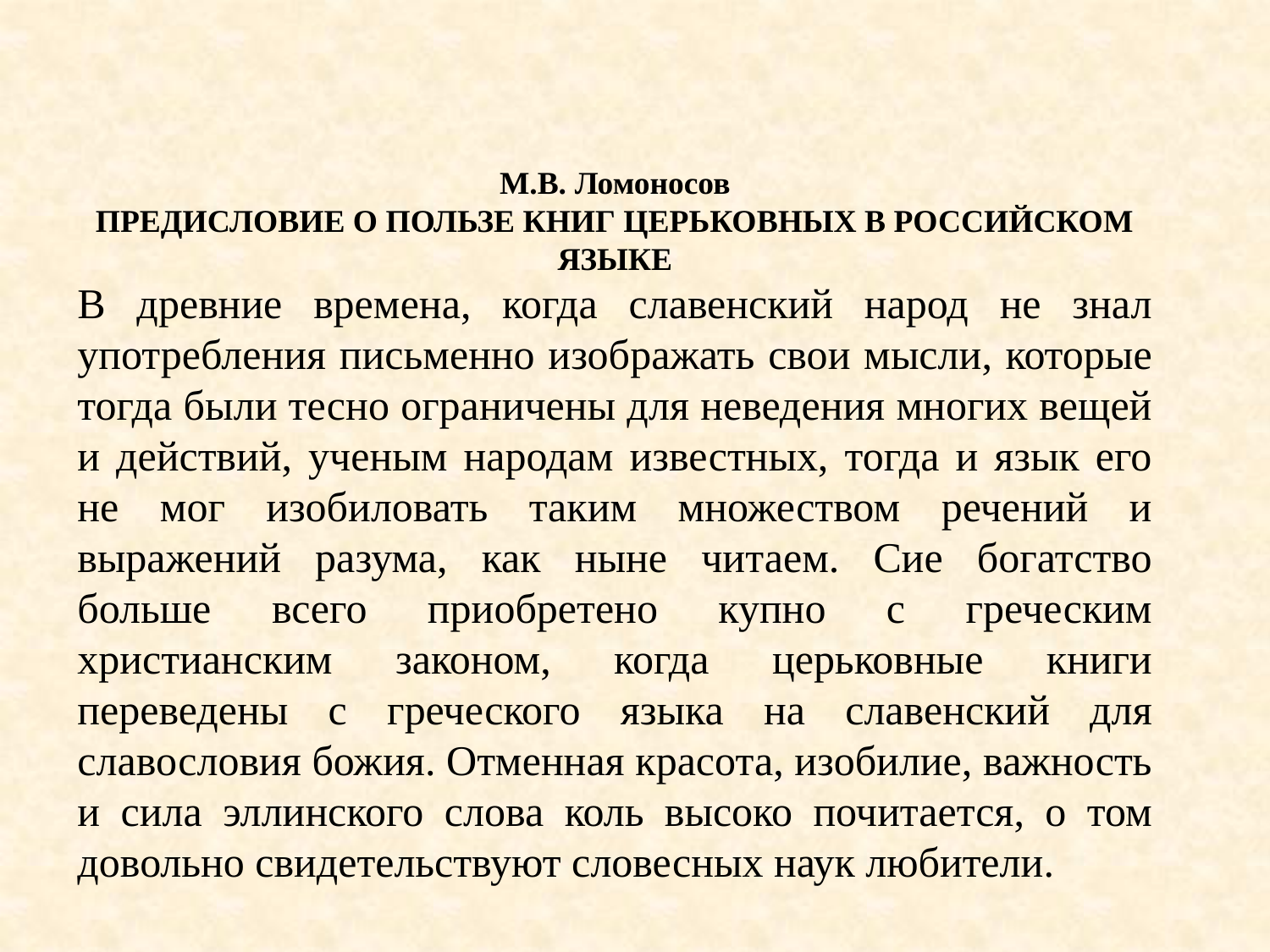

М.В. Ломоносов
ПРЕДИСЛОВИЕ О ПОЛЬЗЕ КНИГ ЦЕРЬКОВНЫХ В РОССИЙСКОМ ЯЗЫКЕ
В древние времена, когда славенский народ не знал употребления письменно изображать свои мысли, которые тогда были тесно ограничены для неведения многих вещей и действий, ученым народам известных, тогда и язык его не мог изобиловать таким множеством речений и выражений разума, как ныне читаем. Сие богатство больше всего приобретено купно с греческим христианским законом, когда церьковные книги переведены с греческого языка на славенский для славословия божия. Отменная красота, изобилие, важность и сила эллинского слова коль высоко почитается, о том довольно свидетельствуют словесных наук любители.